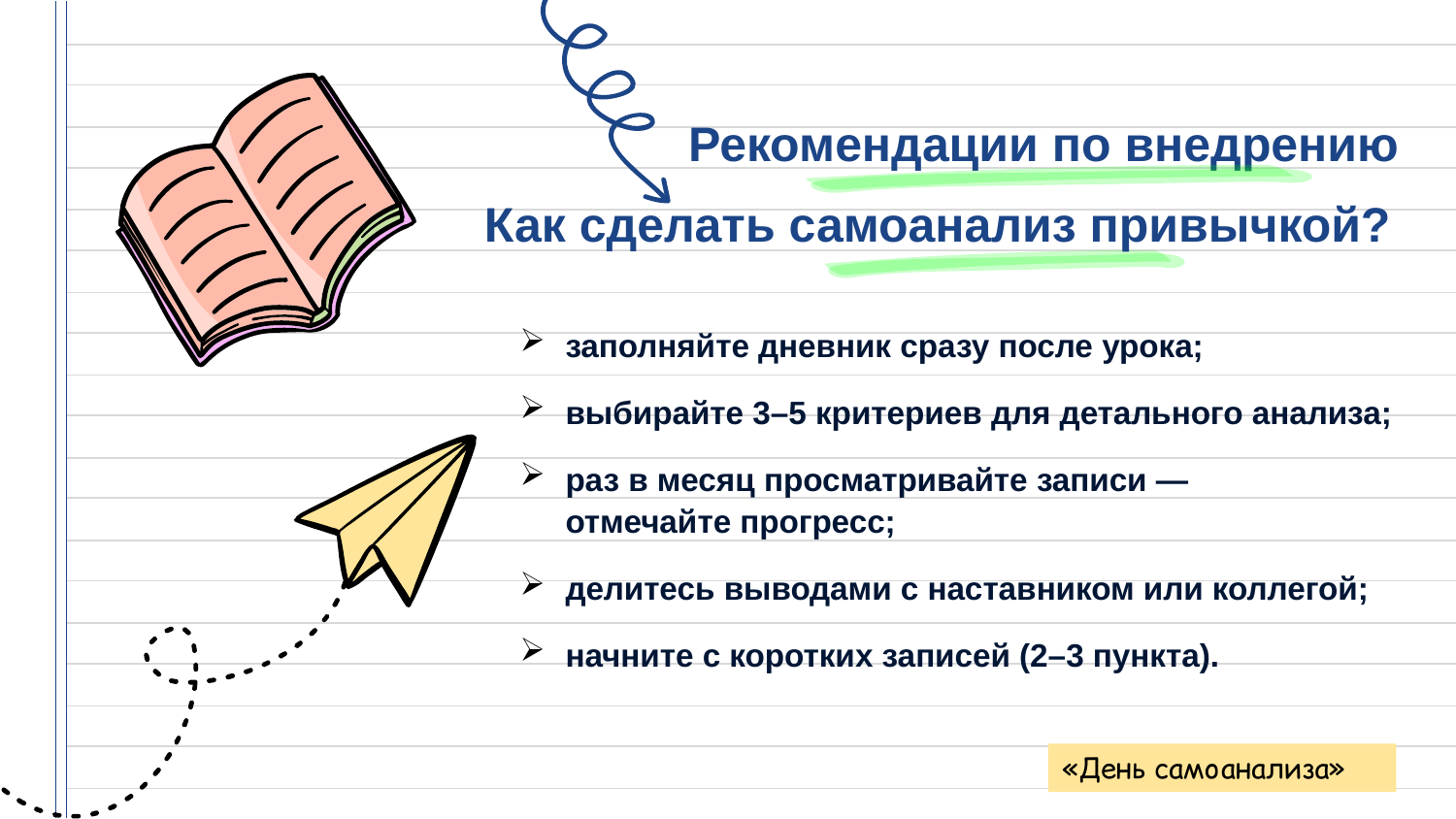

# Рекомендации по внедрению

 Как сделать самоанализ привычкой?

заполняйте дневник сразу после урока;
выбирайте 3–5 критериев для детального анализа;
раз в месяц просматривайте записи — отмечайте прогресс;
делитесь выводами с наставником или коллегой;
начните с коротких записей (2–3 пункта).

«День самоанализа»